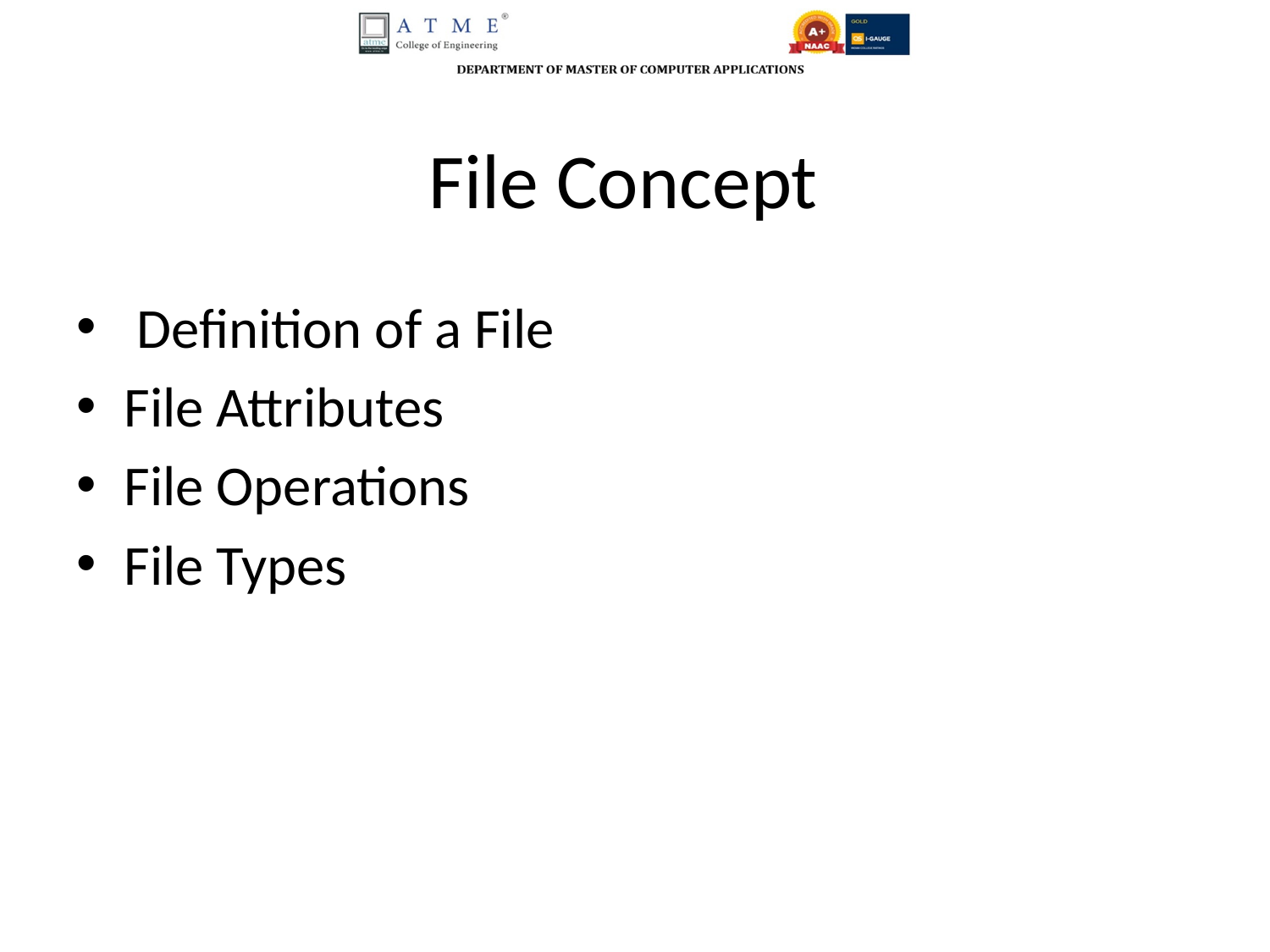

# File Concept
 Definition of a File
File Attributes
File Operations
File Types